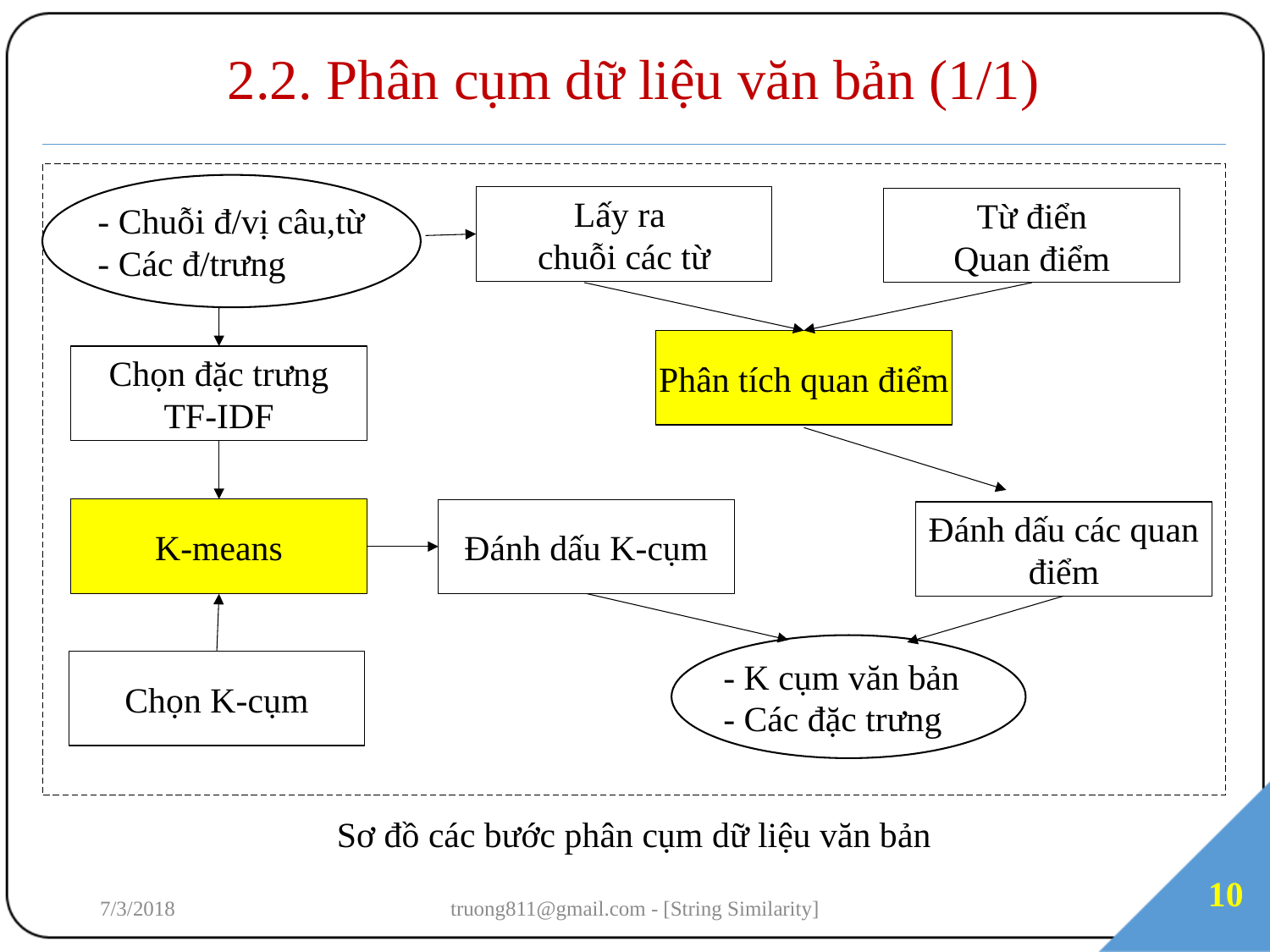

# 2.2. Phân cụm dữ liệu văn bản (1/1)

- Chuỗi đ/vị câu,từ
- Các đ/trưng
Lấy ra
chuỗi các từ
Từ điển
Quan điểm
Phân tích quan điểm
Chọn đặc trưng
TF-IDF
K-means
Đánh dấu K-cụm
Đánh dấu các quan điểm
- K cụm văn bản
- Các đặc trưng
Chọn K-cụm

Sơ đồ các bước phân cụm dữ liệu văn bản

10
7/3/2018
truong811@gmail.com - [String Similarity]